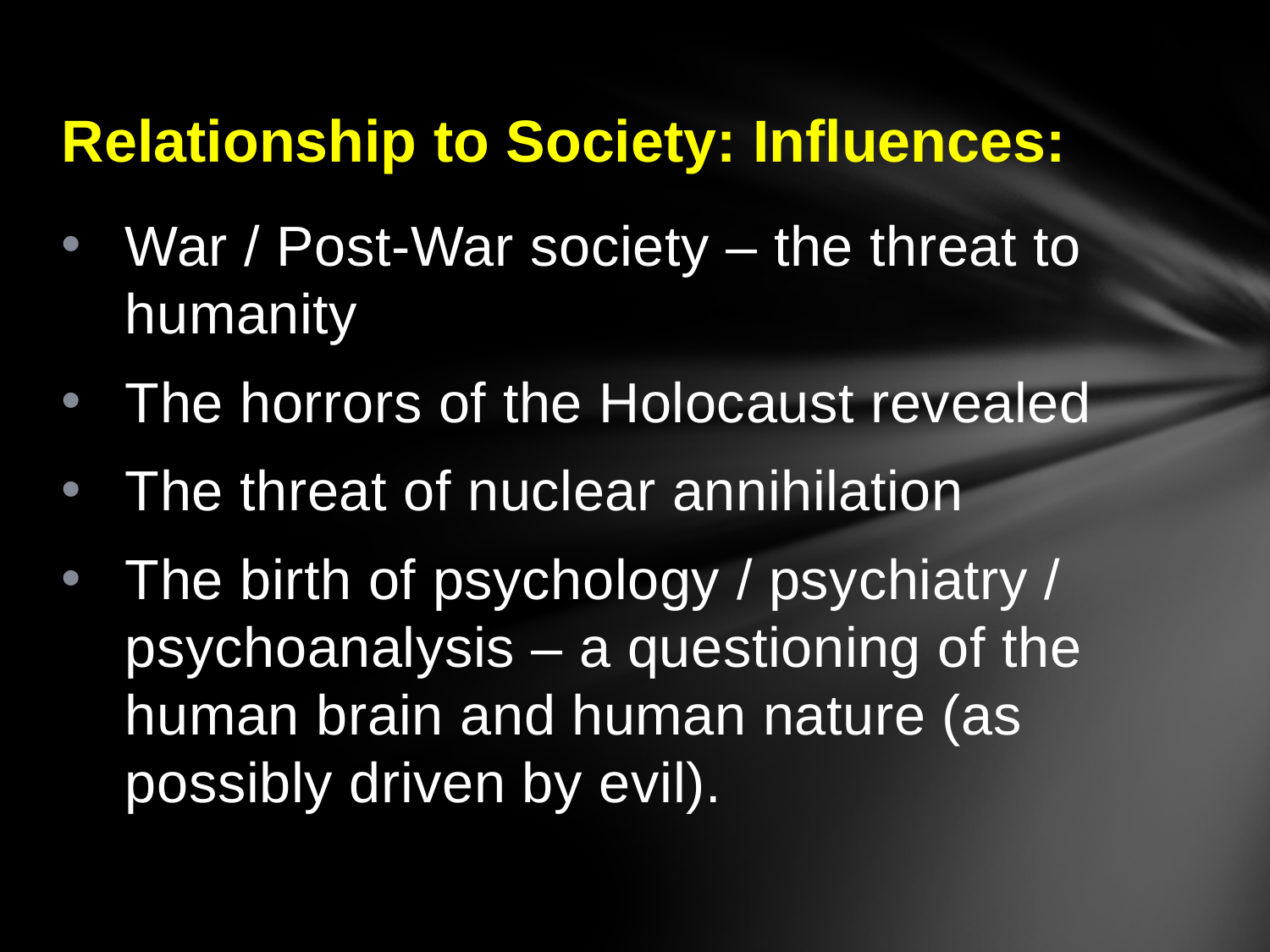

# Relationship to Society: Influences:
War / Post-War society – the threat to humanity
The horrors of the Holocaust revealed
The threat of nuclear annihilation
The birth of psychology / psychiatry / psychoanalysis – a questioning of the human brain and human nature (as possibly driven by evil).